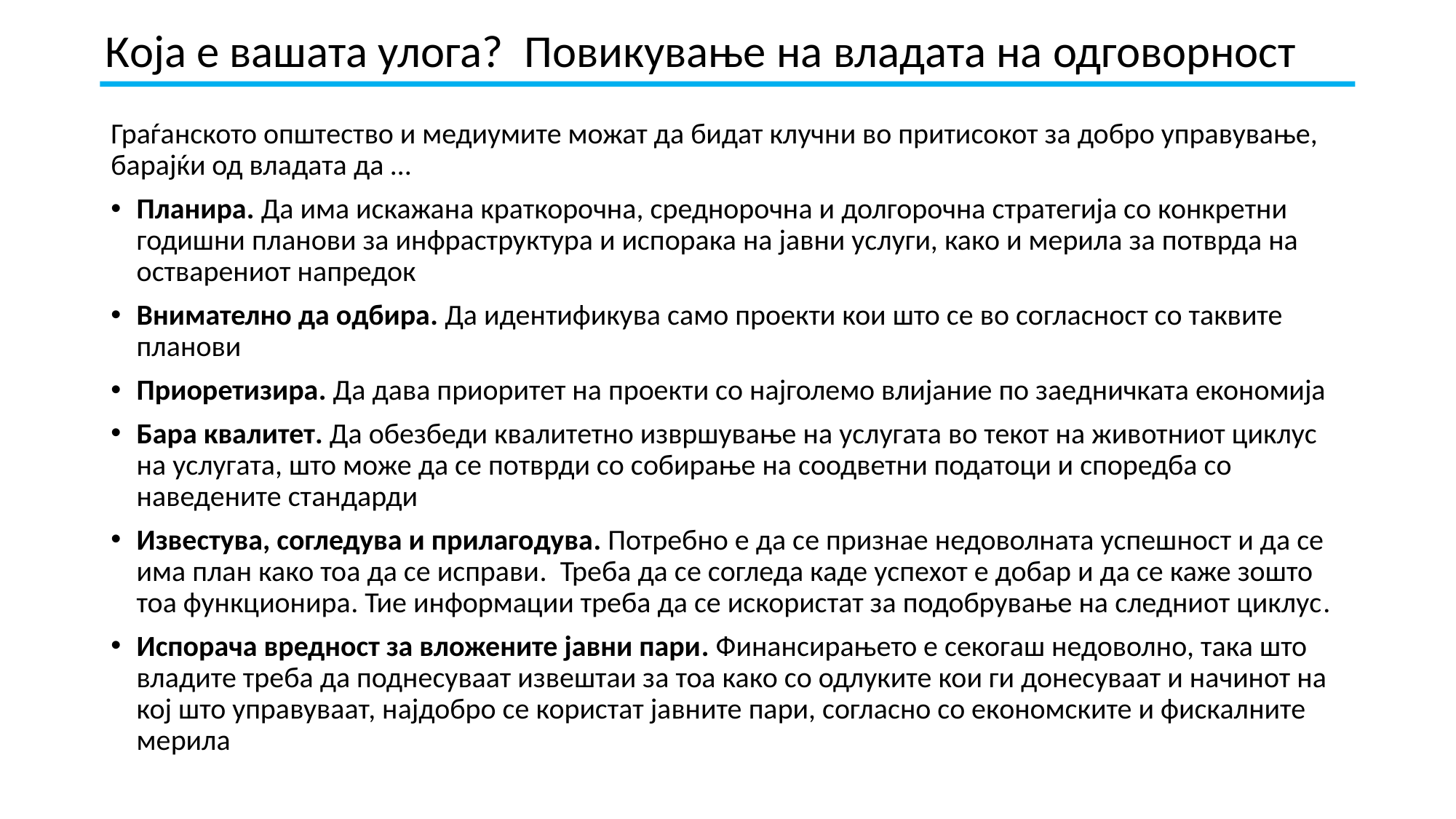

# Која е вашата улога?  Повикување на владата на одговорност
Граѓанското општество и медиумите можат да бидат клучни во притисокот за добро управување, барајќи од владата да …
Планира. Да има искажана краткорочна, среднорочна и долгорочна стратегија со конкретни годишни планови за инфраструктура и испорака на јавни услуги, како и мерила за потврда на остварениот напредок
Внимателно да одбира. Да идентификува само проекти кои што се во согласност со таквите планови
Приоретизира. Да дава приоритет на проекти со најголемо влијание по заедничката економија
Бара квалитет. Да обезбеди квалитетно извршување на услугата во текот на животниот циклус на услугата, што може да се потврди со собирање на соодветни податоци и споредба со наведените стандарди
Известува, согледува и прилагодува. Потребно е да се признае недоволната успешност и да се има план како тоа да се исправи.  Треба да се согледа каде успехот е добар и да се каже зошто тоа функционира. Тие информации треба да се искористат за подобрување на следниот циклус.
Испорача вредност за вложените јавни пари. Финансирањето е секогаш недоволно, така што владите треба да поднесуваат извештаи за тоа како со одлуките кои ги донесуваат и начинот на кој што управуваат, најдобро се користат јавните пари, согласно со економските и фискалните мерила